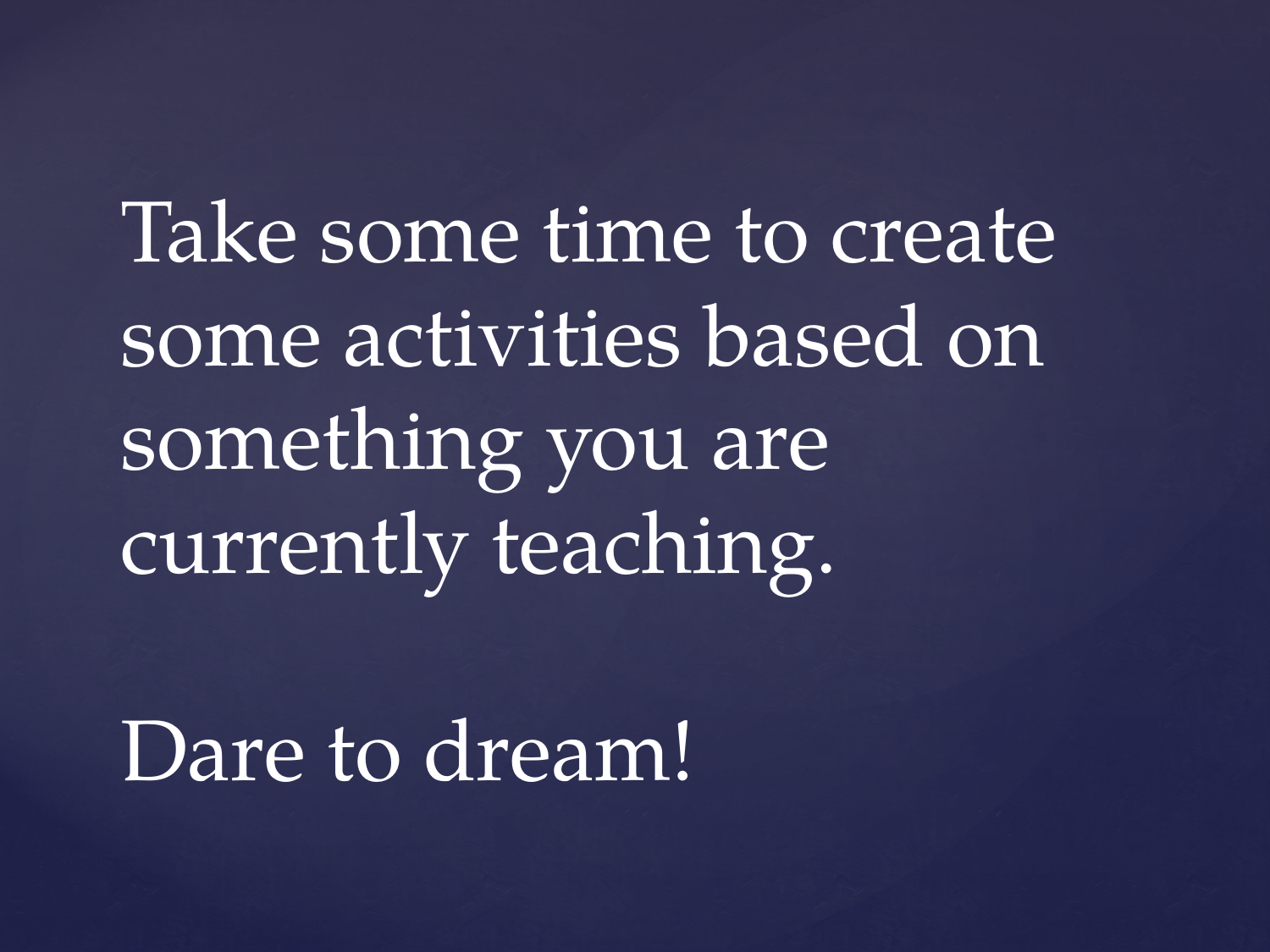

# Take some time to create some activities based on something you are currently teaching. Dare to dream!